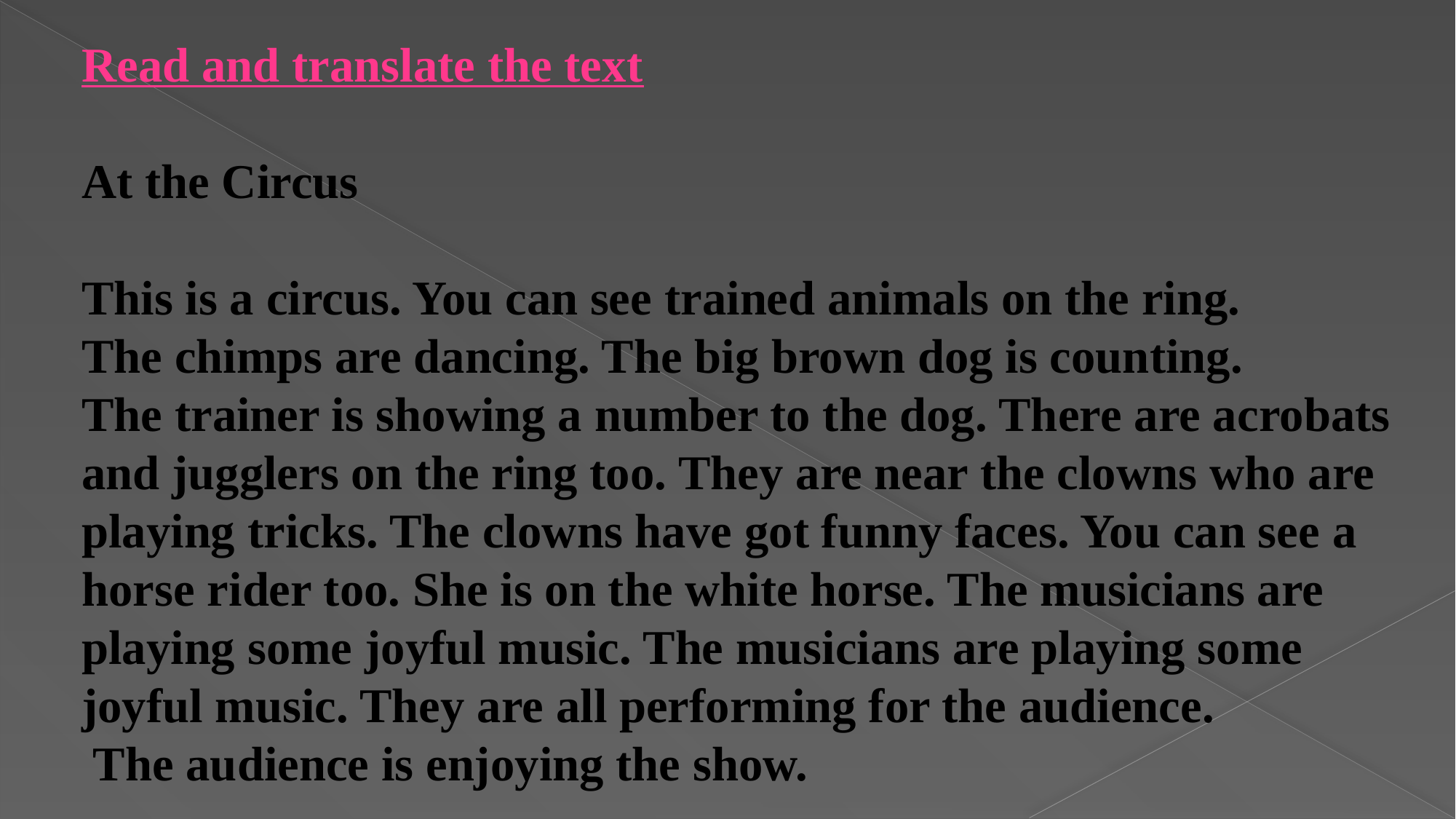

# Read and translate the text At the Circus This is a circus. You can see trained animals on the ring. The chimps are dancing. The big brown dog is counting. The trainer is showing a number to the dog. There are acrobats and jugglers on the ring too. They are near the clowns who are playing tricks. The clowns have got funny faces. You can see a horse rider too. She is on the white horse. The musicians are playing some joyful music. The musicians are playing some joyful music. They are all performing for the audience. The audience is enjoying the show.